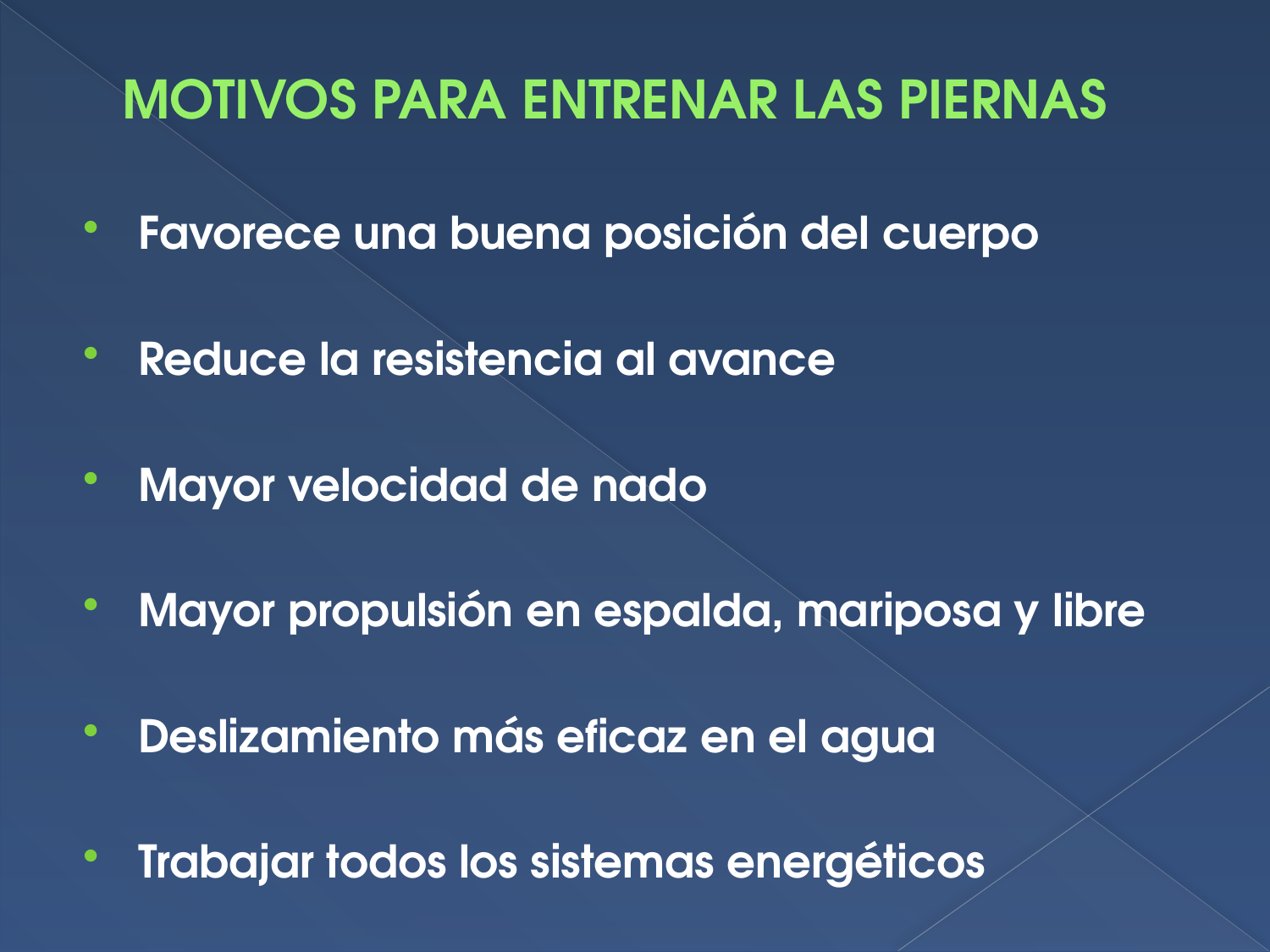

# MOTIVOS PARA ENTRENAR LAS PIERNAS
Favorece una buena posición del cuerpo

Reduce la resistencia al avance

Mayor velocidad de nado

Mayor propulsión en espalda, mariposa y libre

Deslizamiento más eficaz en el agua

Trabajar todos los sistemas energéticos